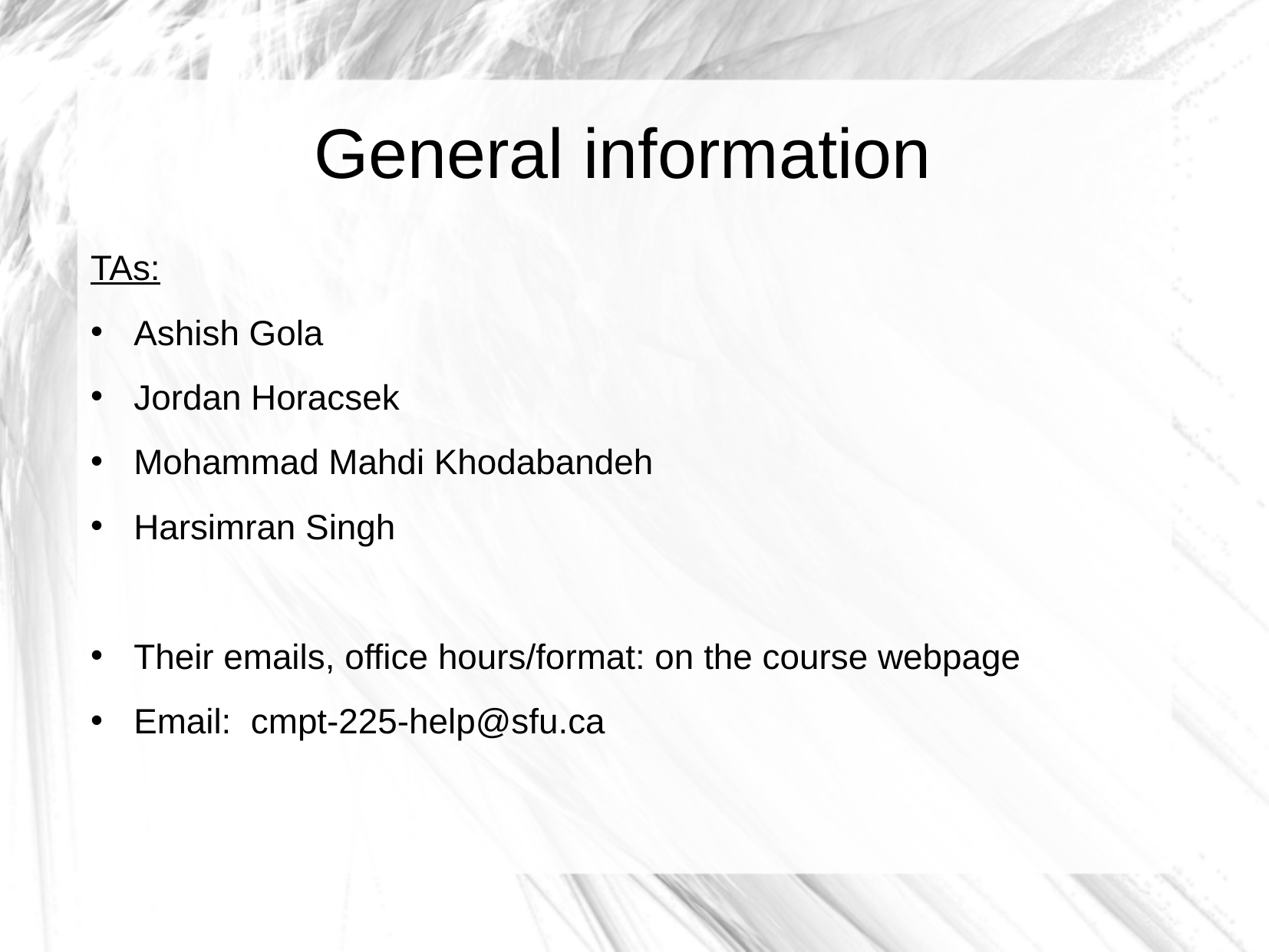

General information
TAs:
Ashish Gola
Jordan Horacsek
Mohammad Mahdi Khodabandeh
Harsimran Singh

Their emails, office hours/format: on the course webpage
Email:  cmpt-225-help@sfu.ca